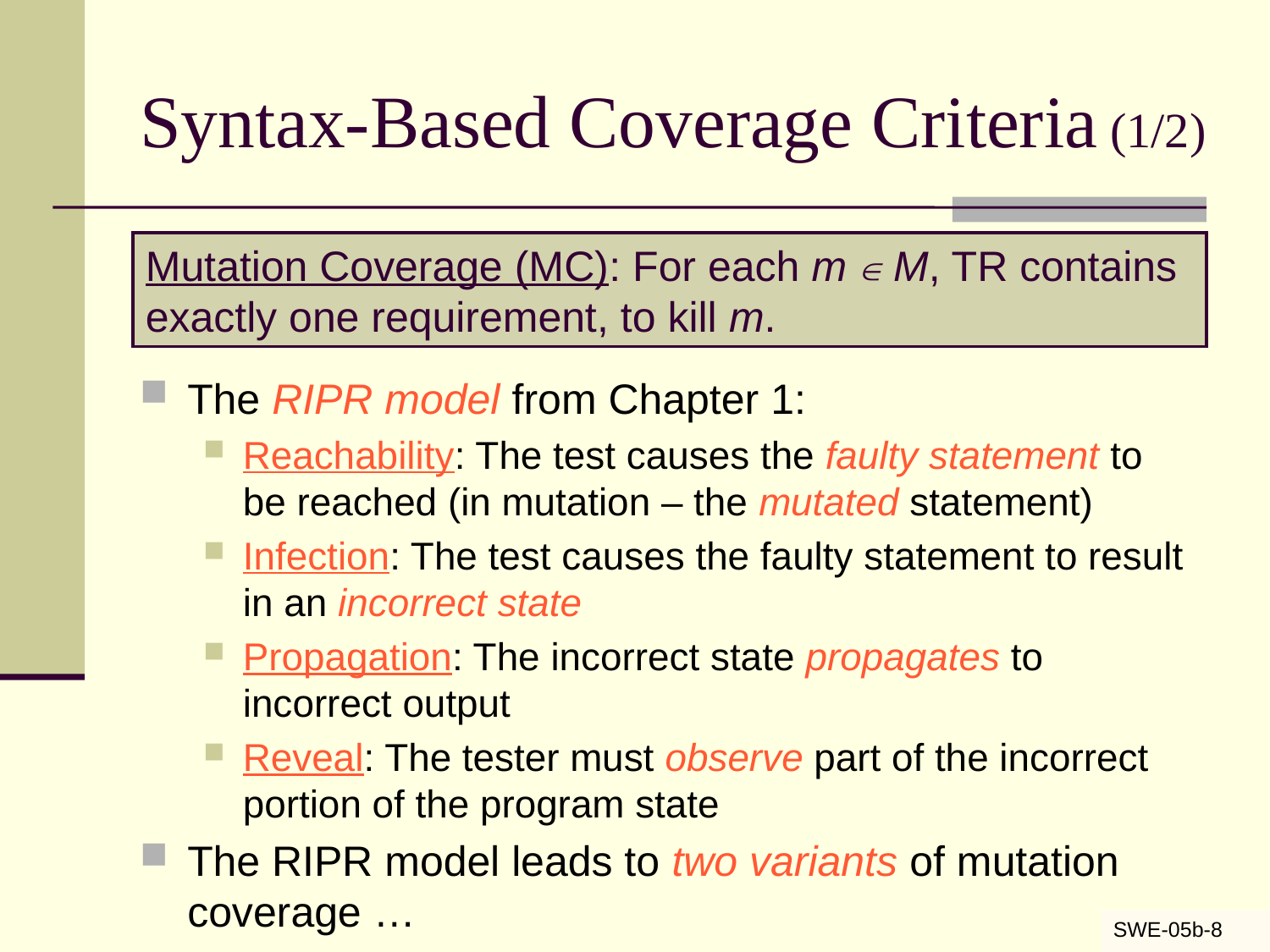

# Syntax-Based Coverage Criteria (1/2)
Mutation Coverage (MC): For each m ∈ M, TR contains exactly one requirement, to kill m.
The RIPR model from Chapter 1:
Reachability: The test causes the faulty statement to be reached (in mutation – the mutated statement)
Infection: The test causes the faulty statement to result in an incorrect state
Propagation: The incorrect state propagates to incorrect output
Reveal: The tester must observe part of the incorrect portion of the program state
The RIPR model leads to two variants of mutation coverage …